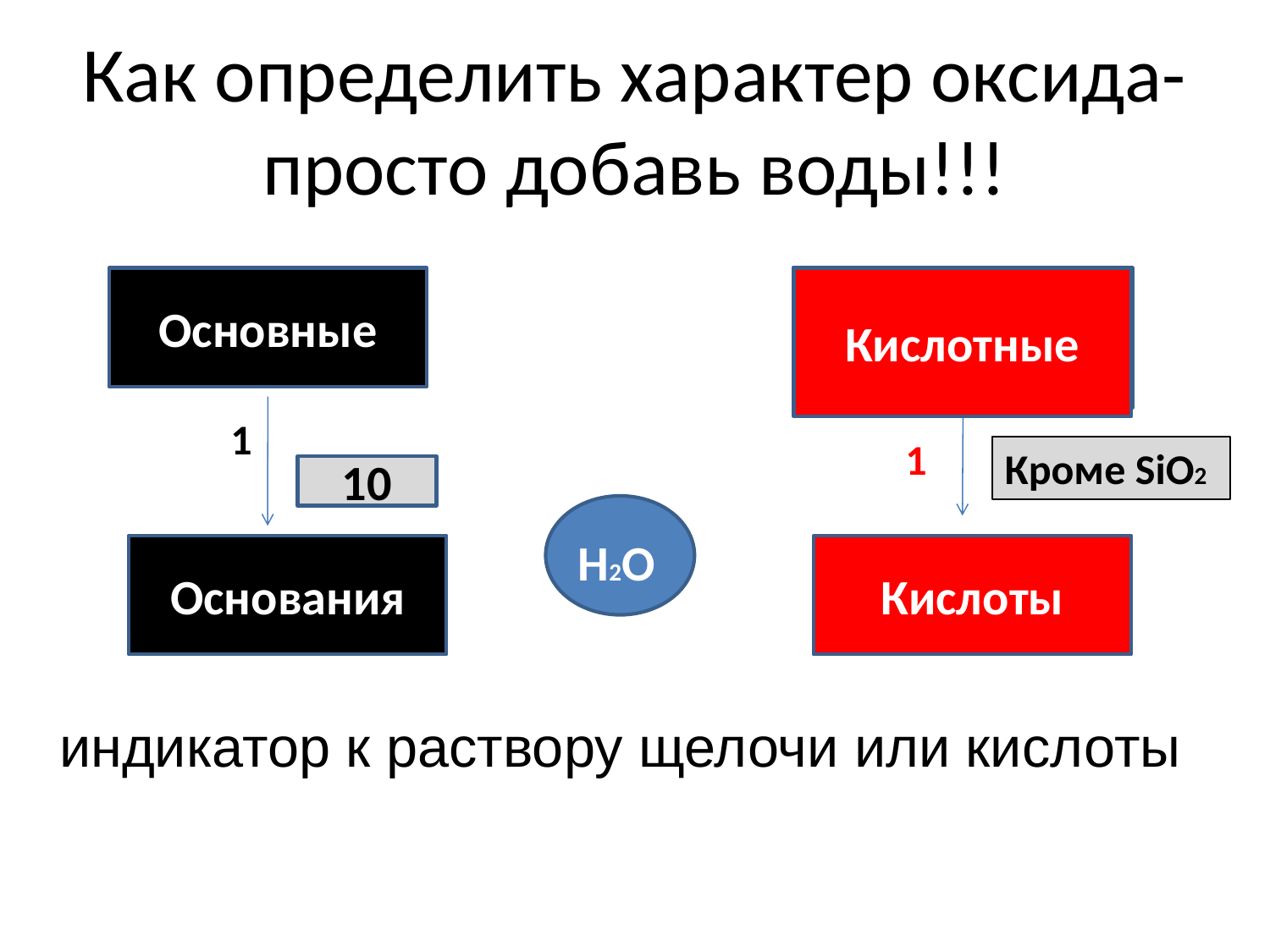

# Как определить характер оксида- просто добавь воды!!!
Основные
НемеО
НемеО
Кислотные
1
1
  НО
Кроме SiO2
10

H2O
Основания
Кислоты
   индикатор к раствору щелочи или кислоты